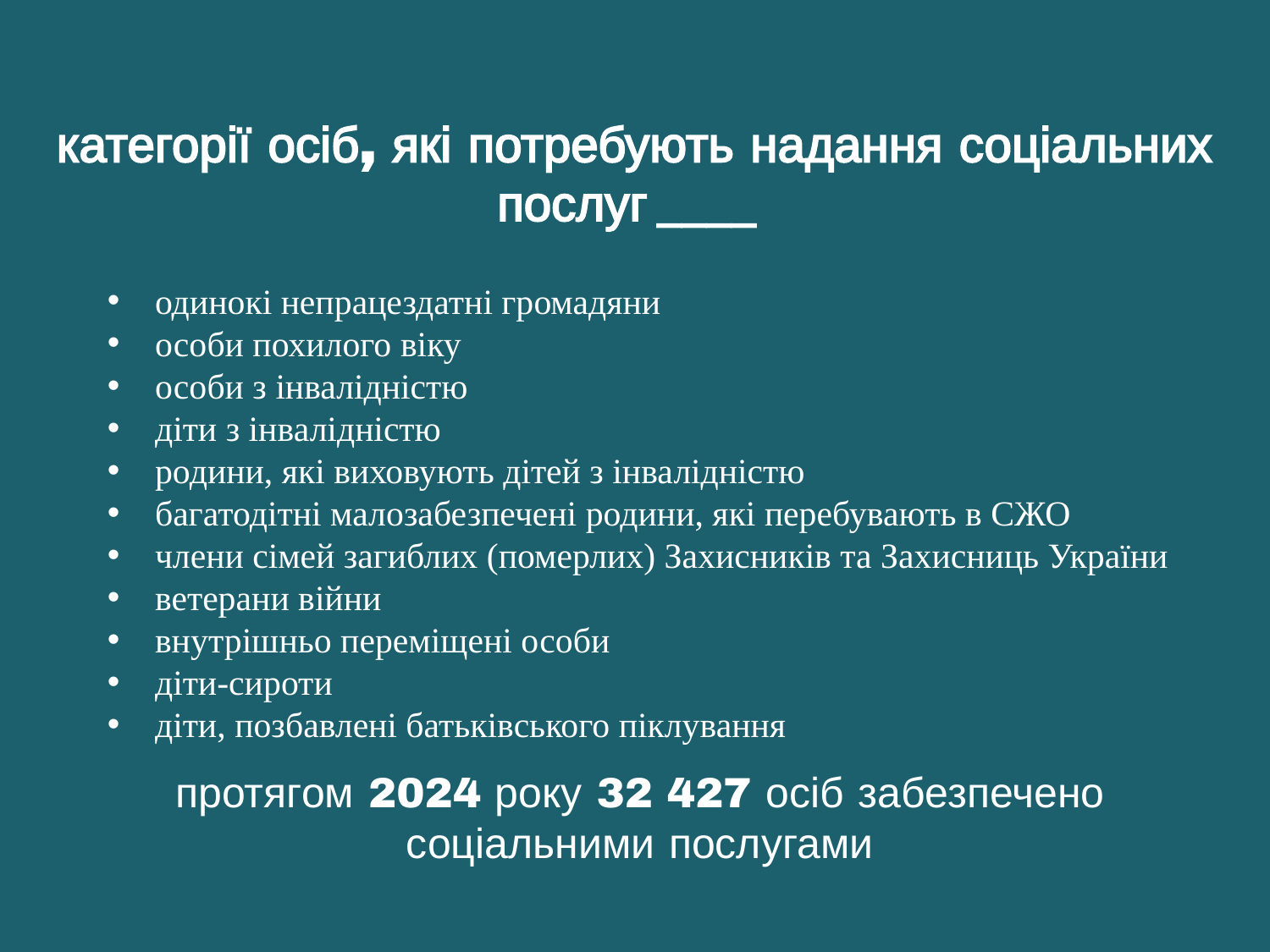

категорії осіб, які потребують надання соціальних послуг ____
одинокі непрацездатні громадяни
особи похилого віку
особи з інвалідністю
діти з інвалідністю
родини, які виховують дітей з інвалідністю
багатодітні малозабезпечені родини, які перебувають в СЖО
члени сімей загиблих (померлих) Захисників та Захисниць України
ветерани війни
внутрішньо переміщені особи
діти-сироти
діти, позбавлені батьківського піклування

протягом 2024 року 32 427 осіб забезпечено соціальними послугами